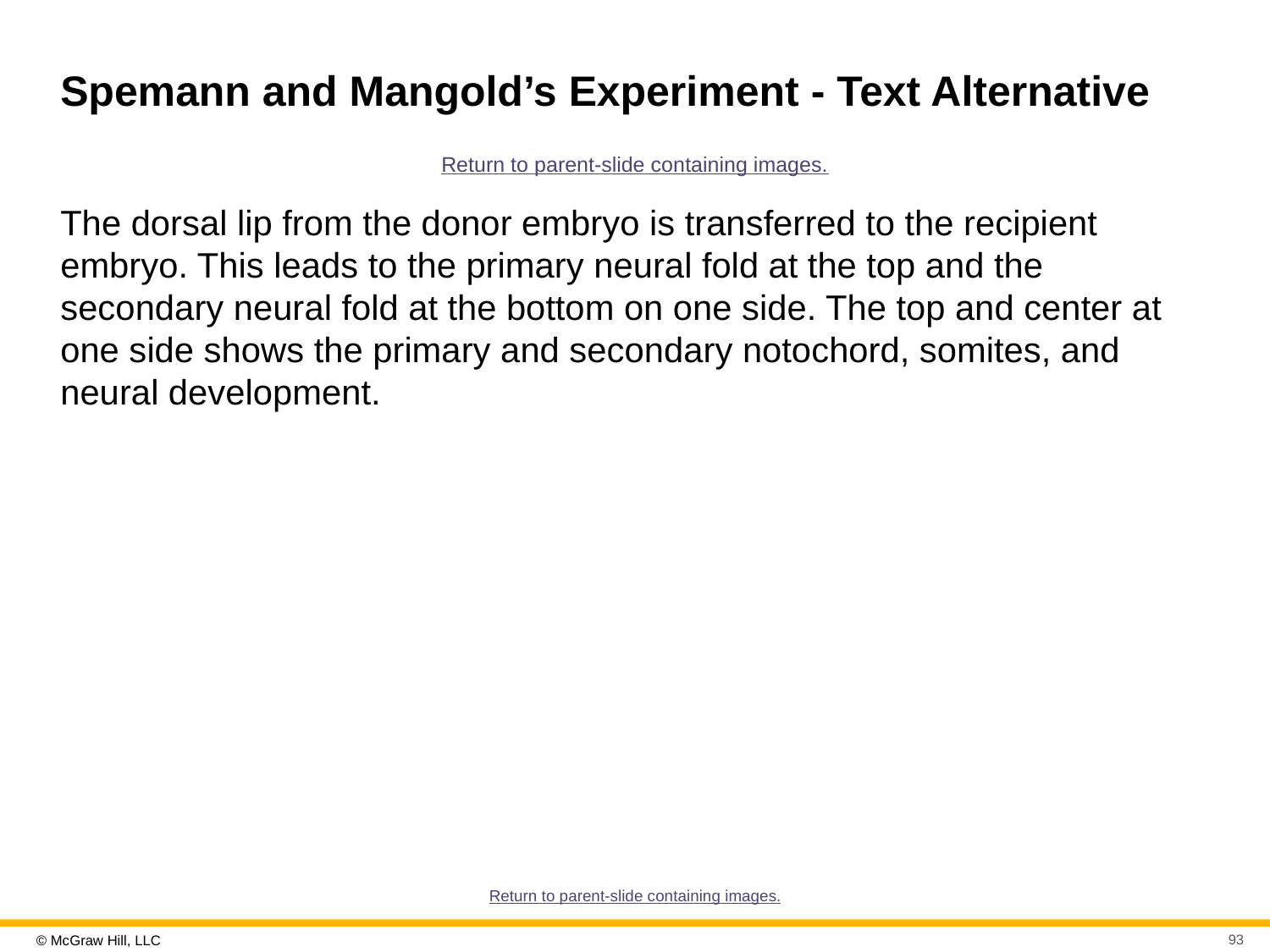

# Spemann and Mangold’s Experiment - Text Alternative
Return to parent-slide containing images.
The dorsal lip from the donor embryo is transferred to the recipient embryo. This leads to the primary neural fold at the top and the secondary neural fold at the bottom on one side. The top and center at one side shows the primary and secondary notochord, somites, and neural development.
Return to parent-slide containing images.
93